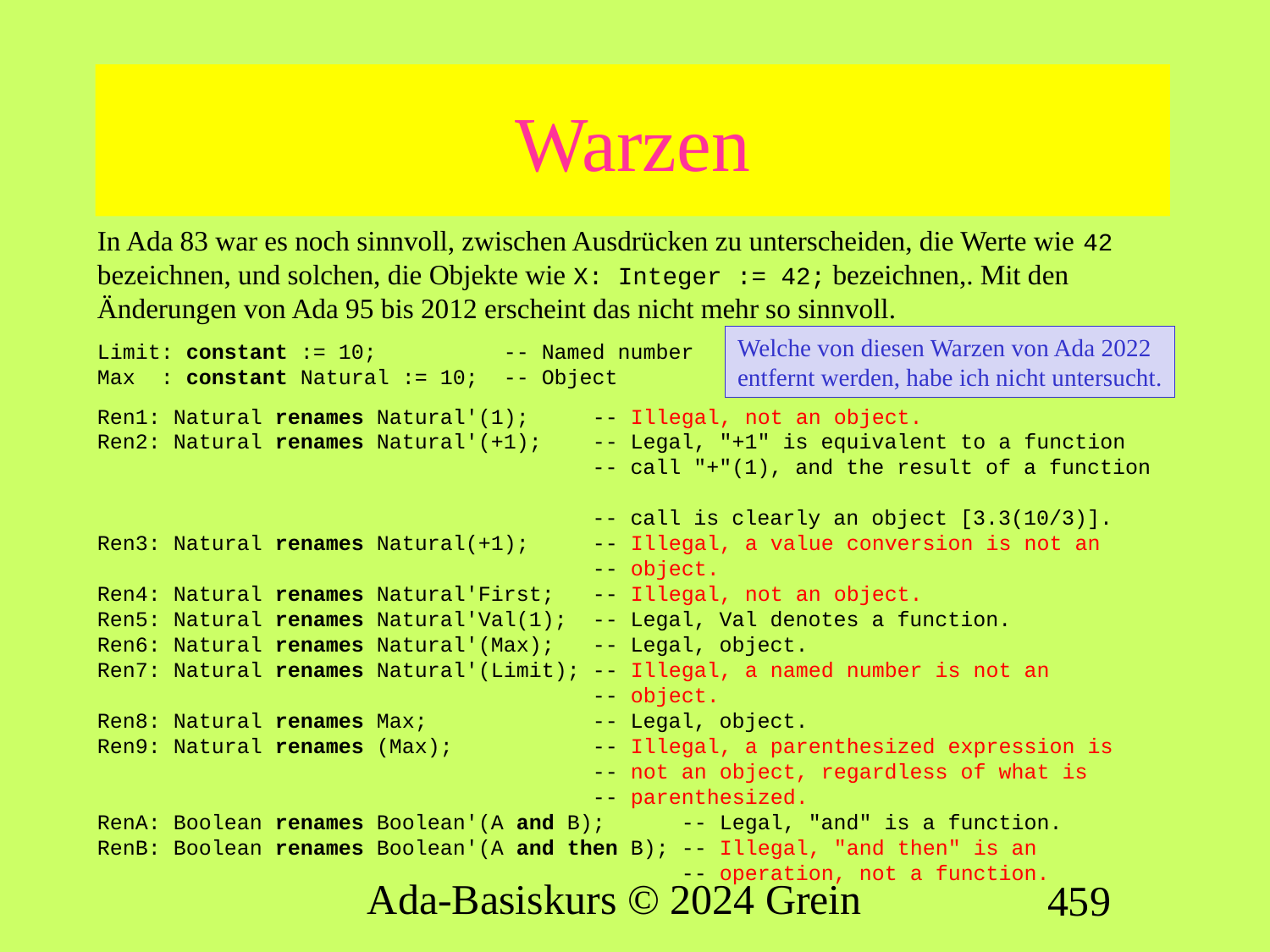

# Warzen
In Ada 83 war es noch sinnvoll, zwischen Ausdrücken zu unterscheiden, die Werte wie 42 bezeichnen, und solchen, die Objekte wie X: Integer := 42; bezeichnen,. Mit den Änderungen von Ada 95 bis 2012 erscheint das nicht mehr so sinnvoll.
Limit: constant := 10;          -- Named number
Max  : constant Natural := 10;  -- Object
Ren1: Natural renames Natural'(1);     -- Illegal, not an object.
Ren2: Natural renames Natural'(+1);    -- Legal, "+1" is equivalent to a function
                                       -- call "+"(1), and the result of a function
                                       -- call is clearly an object [3.3(10/3)].
Ren3: Natural renames Natural(+1);     -- Illegal, a value conversion is not an
                                       -- object.
Ren4: Natural renames Natural'First;   -- Illegal, not an object.
Ren5: Natural renames Natural'Val(1);  -- Legal, Val denotes a function.
Ren6: Natural renames Natural'(Max);   -- Legal, object.
Ren7: Natural renames Natural'(Limit); -- Illegal, a named number is not an
                                       -- object.
Ren8: Natural renames Max;             -- Legal, object.
Ren9: Natural renames (Max);           -- Illegal, a parenthesized expression is
                                       -- not an object, regardless of what is
                                       -- parenthesized.
RenA: Boolean renames Boolean'(A and B);      -- Legal, "and" is a function.
RenB: Boolean renames Boolean'(A and then B); -- Illegal, "and then" is an
                                              -- operation, not a function.

Welche von diesen Warzen von Ada 2022 entfernt werden, habe ich nicht untersucht.
Ada-Basiskurs © 2024 Grein
459